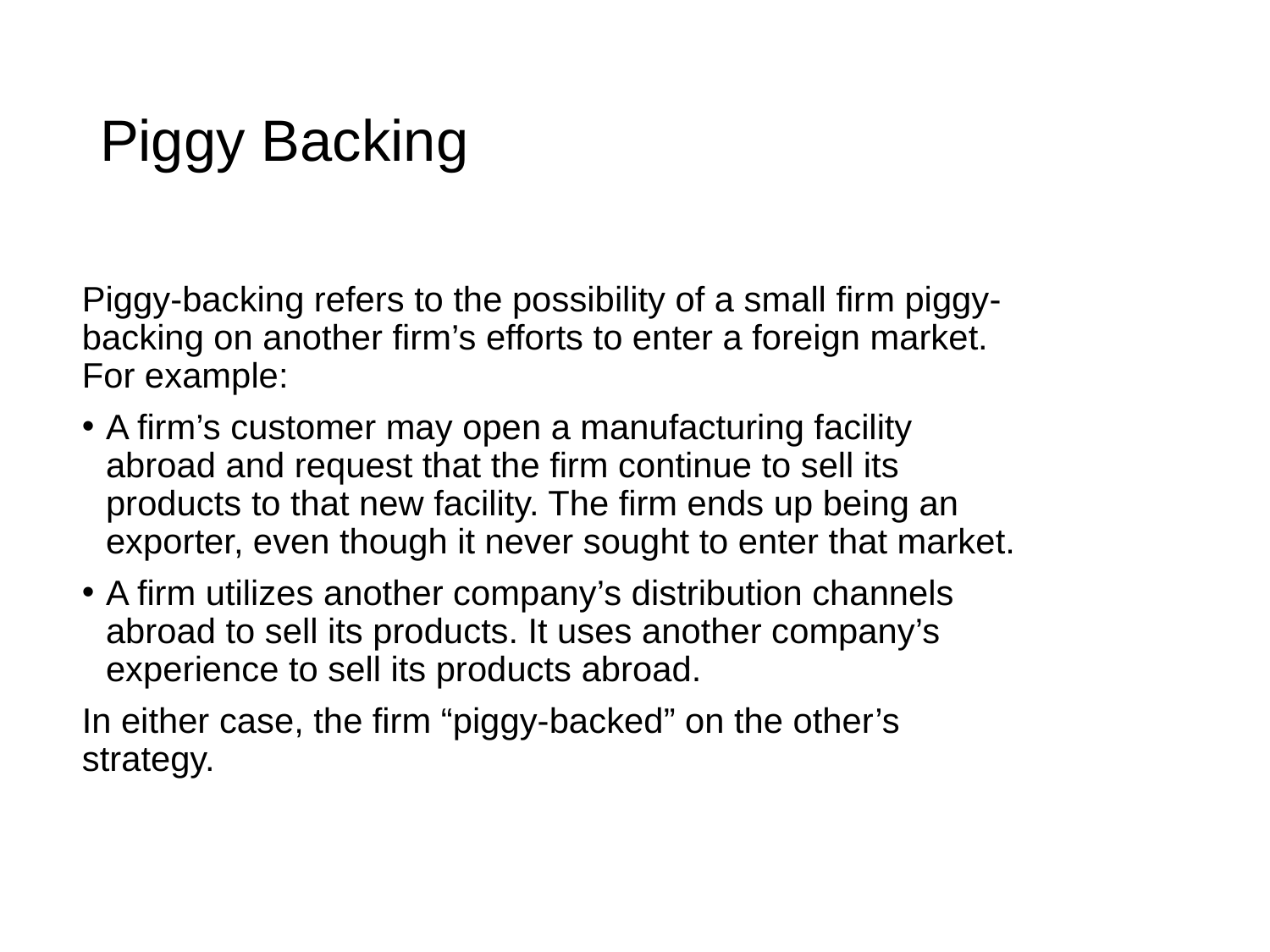

# Piggy Backing
Piggy-backing refers to the possibility of a small firm piggy-backing on another firm’s efforts to enter a foreign market. For example:
A firm’s customer may open a manufacturing facility abroad and request that the firm continue to sell its products to that new facility. The firm ends up being an exporter, even though it never sought to enter that market.
A firm utilizes another company’s distribution channels abroad to sell its products. It uses another company’s experience to sell its products abroad.
In either case, the firm “piggy-backed” on the other’s strategy.